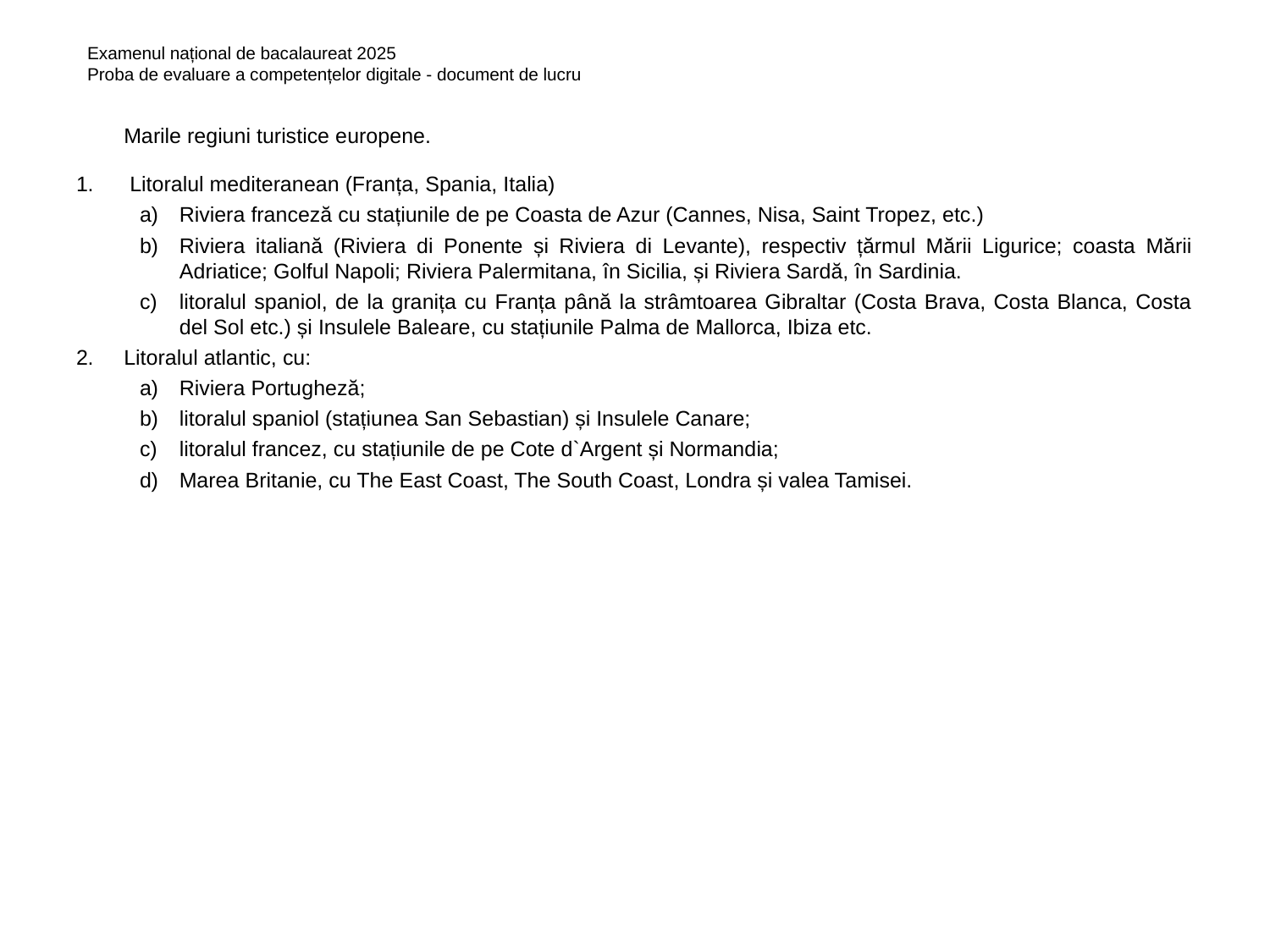

Examenul național de bacalaureat 2025
Proba de evaluare a competențelor digitale - document de lucru
Marile regiuni turistice europene.
 Litoralul mediteranean (Franța, Spania, Italia)
Riviera franceză cu stațiunile de pe Coasta de Azur (Cannes, Nisa, Saint Tropez, etc.)
Riviera italiană (Riviera di Ponente și Riviera di Levante), respectiv țărmul Mării Ligurice; coasta Mării Adriatice; Golful Napoli; Riviera Palermitana, în Sicilia, și Riviera Sardă, în Sardinia.
litoralul spaniol, de la granița cu Franța până la strâmtoarea Gibraltar (Costa Brava, Costa Blanca, Costa del Sol etc.) și Insulele Baleare, cu stațiunile Palma de Mallorca, Ibiza etc.
Litoralul atlantic, cu:
Riviera Portugheză;
litoralul spaniol (stațiunea San Sebastian) și Insulele Canare;
litoralul francez, cu stațiunile de pe Cote d`Argent și Normandia;
Marea Britanie, cu The East Coast, The South Coast, Londra și valea Tamisei.